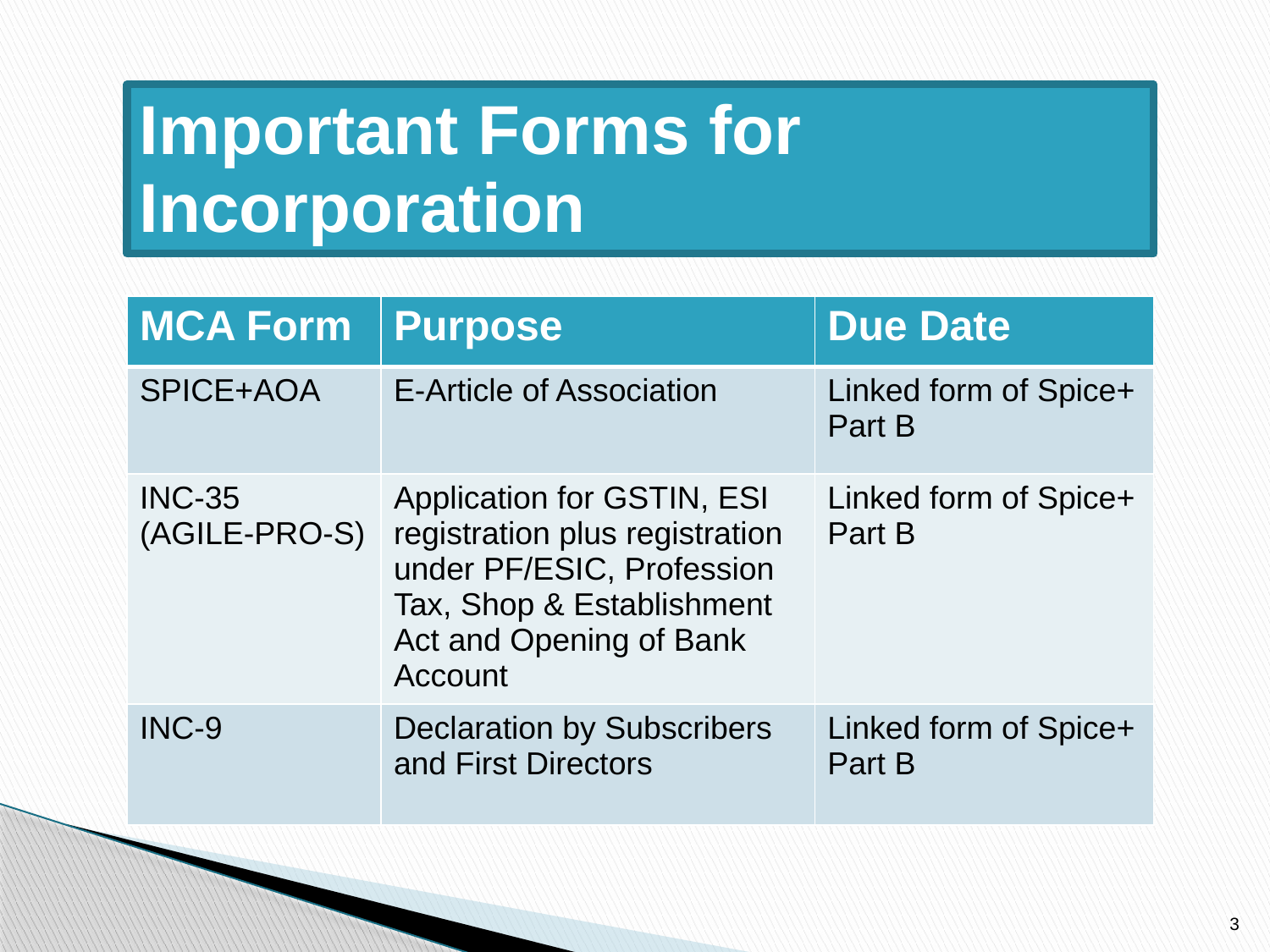

# Important Forms for Incorporation
| MCA Form | Purpose | Due Date |
| --- | --- | --- |
| SPICE+AOA | E-Article of Association | Linked form of Spice+ Part B |
| INC-35 (AGILE-PRO-S) | Application for GSTIN, ESI registration plus registration under PF/ESIC, Profession Tax, Shop & Establishment Act and Opening of Bank Account | Linked form of Spice+ Part B |
| INC-9 | Declaration by Subscribers and First Directors | Linked form of Spice+ Part B |
3